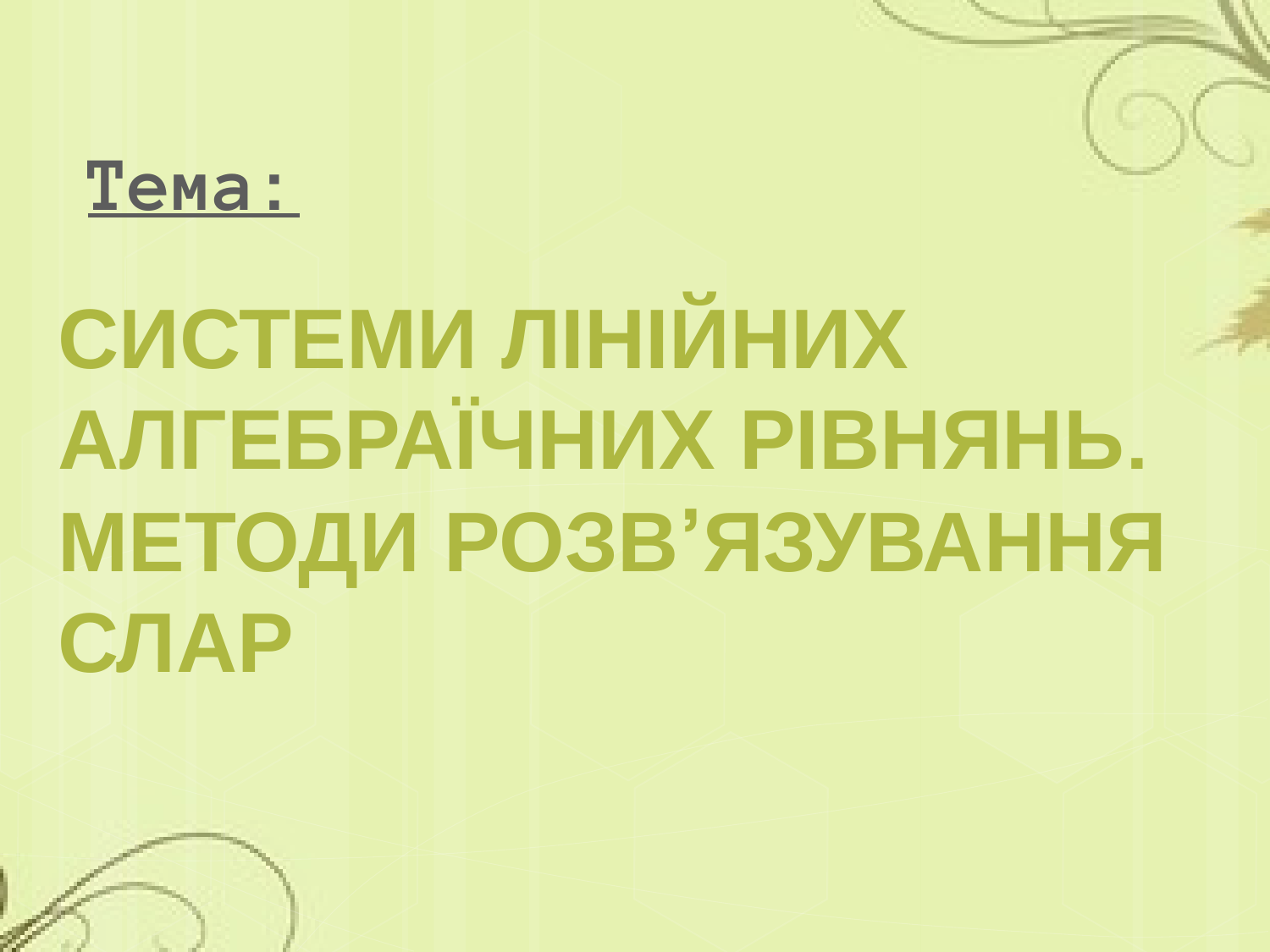

Тема:
# Системи лінійних алгебраїчних рівнянь. Методи розв’язування СЛАР